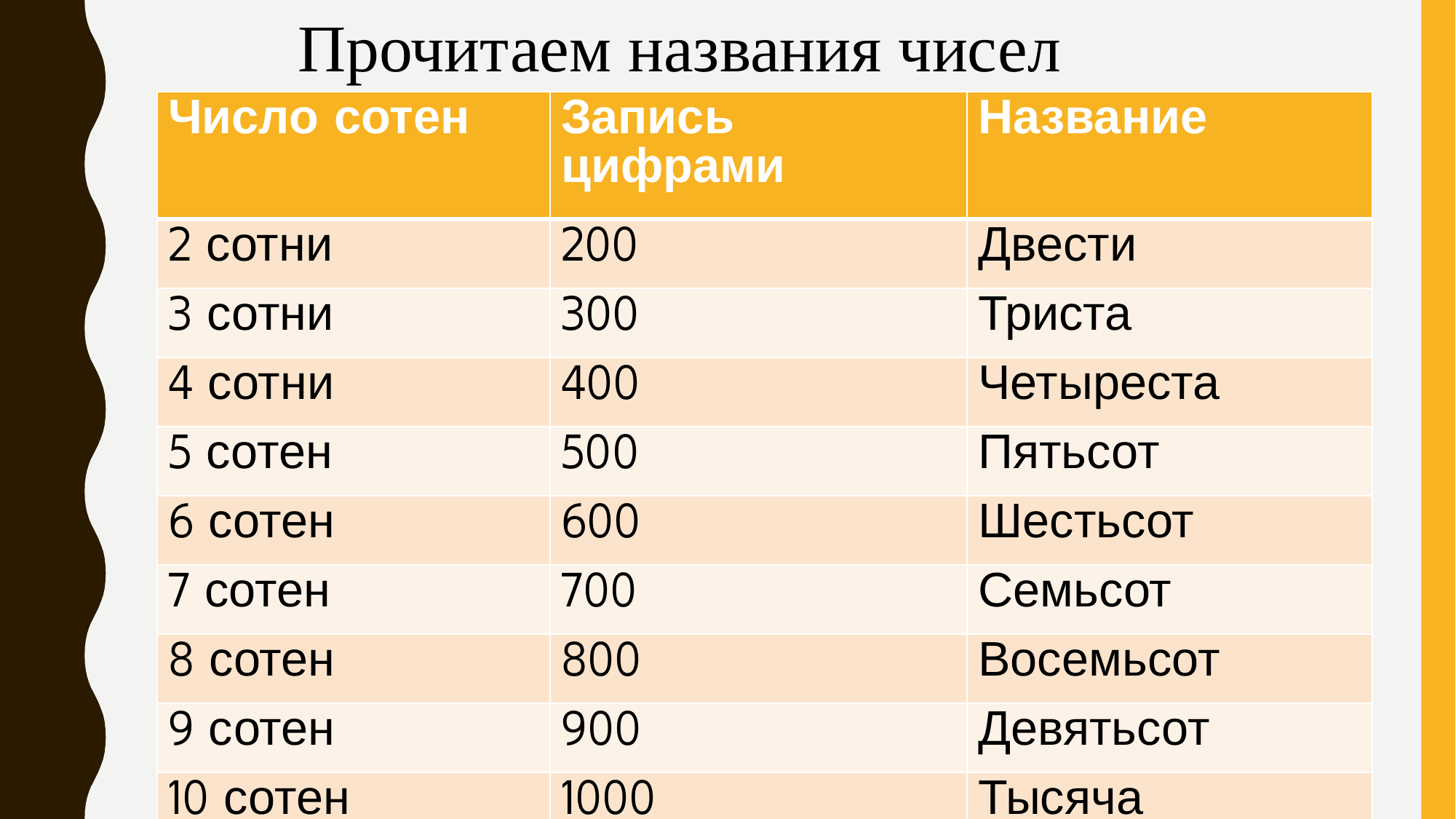

Прочитаем названия чисел
| Число сотен | Запись цифрами | Название |
| --- | --- | --- |
| 2 сотни | 200 | Двести |
| 3 сотни | 300 | Триста |
| 4 сотни | 400 | Четыреста |
| 5 сотен | 500 | Пятьсот |
| 6 сотен | 600 | Шестьсот |
| 7 сотен | 700 | Семьсот |
| 8 сотен | 800 | Восемьсот |
| 9 сотен | 900 | Девятьсот |
| 10 сотен | 1000 | Тысяча |